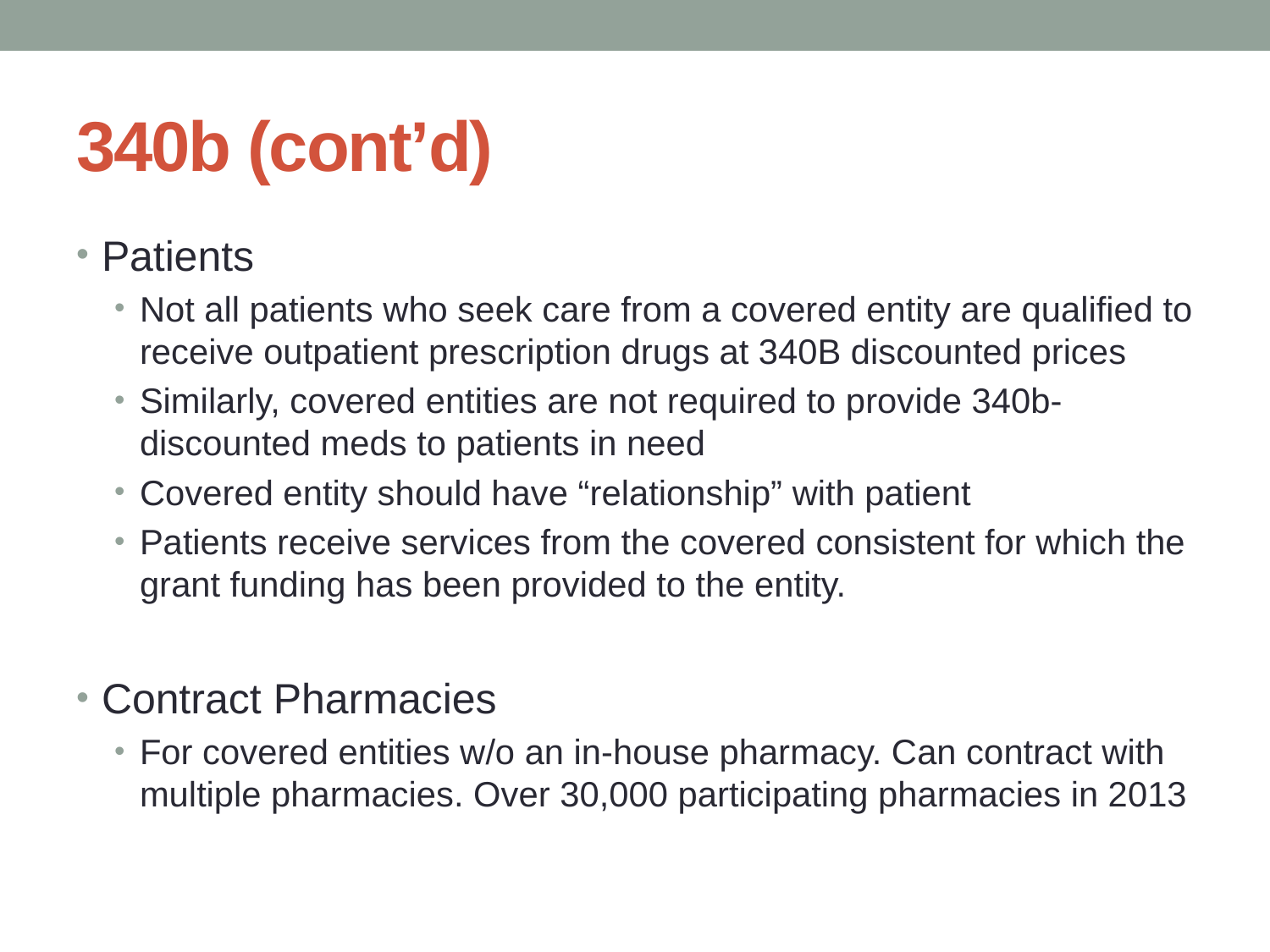

# 340b (cont’d)
Patients
Not all patients who seek care from a covered entity are qualified to receive outpatient prescription drugs at 340B discounted prices
Similarly, covered entities are not required to provide 340b-discounted meds to patients in need
Covered entity should have “relationship” with patient
Patients receive services from the covered consistent for which the grant funding has been provided to the entity.

Contract Pharmacies
For covered entities w/o an in-house pharmacy. Can contract with multiple pharmacies. Over 30,000 participating pharmacies in 2013